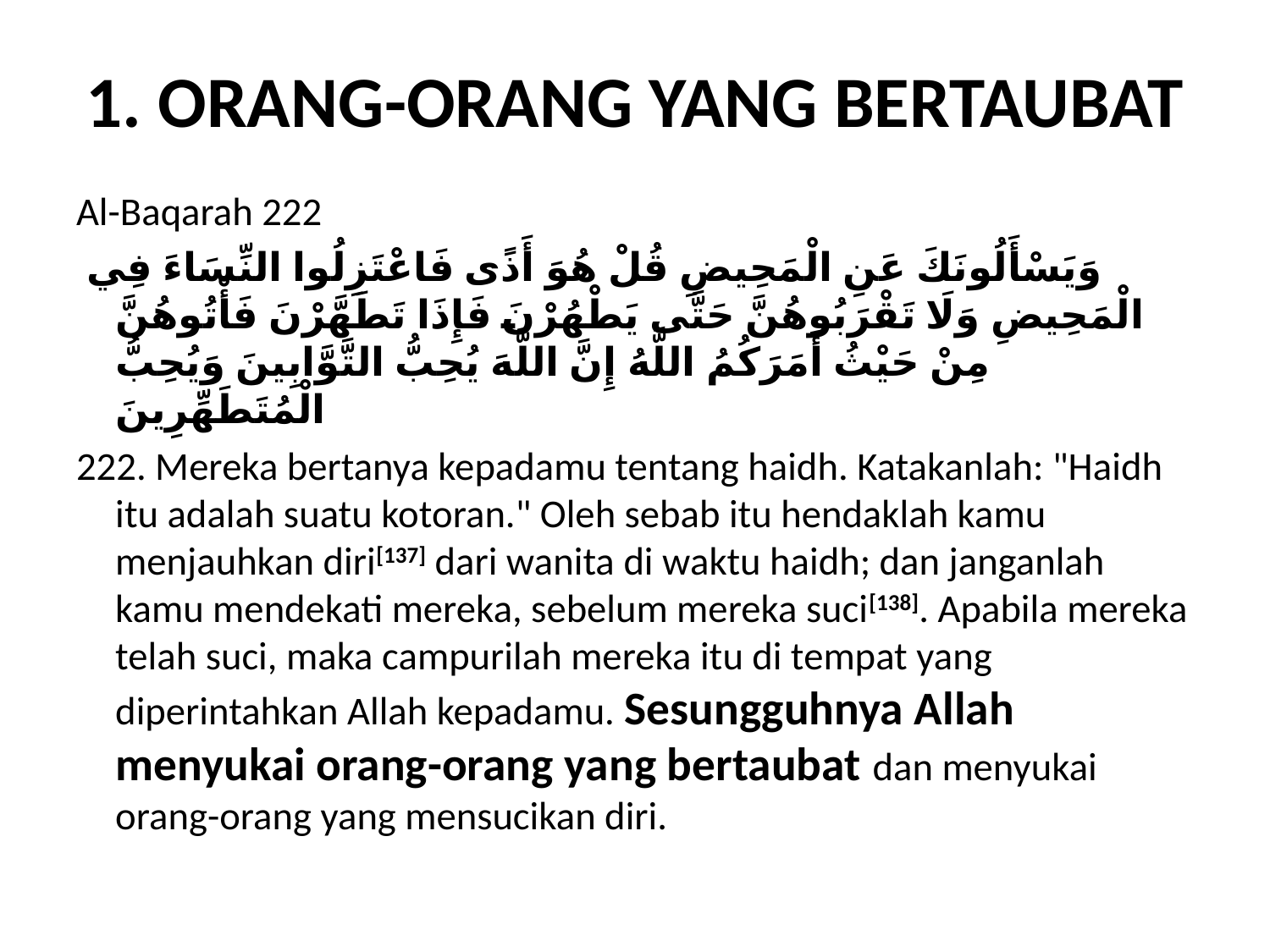

# 1. ORANG-ORANG YANG BERTAUBAT
Al-Baqarah 222
 وَيَسْأَلُونَكَ عَنِ الْمَحِيضِ قُلْ هُوَ أَذًى فَاعْتَزِلُوا النِّسَاءَ فِي الْمَحِيضِ وَلَا تَقْرَبُوهُنَّ حَتَّى يَطْهُرْنَ فَإِذَا تَطَهَّرْنَ فَأْتُوهُنَّ مِنْ حَيْثُ أَمَرَكُمُ اللَّهُ إِنَّ اللَّهَ يُحِبُّ التَّوَّابِينَ وَيُحِبُّ الْمُتَطَهِّرِينَ
222. Mereka bertanya kepadamu tentang haidh. Katakanlah: "Haidh itu adalah suatu kotoran." Oleh sebab itu hendaklah kamu menjauhkan diri[137] dari wanita di waktu haidh; dan janganlah kamu mendekati mereka, sebelum mereka suci[138]. Apabila mereka telah suci, maka campurilah mereka itu di tempat yang diperintahkan Allah kepadamu. Sesungguhnya Allah menyukai orang-orang yang bertaubat dan menyukai orang-orang yang mensucikan diri.